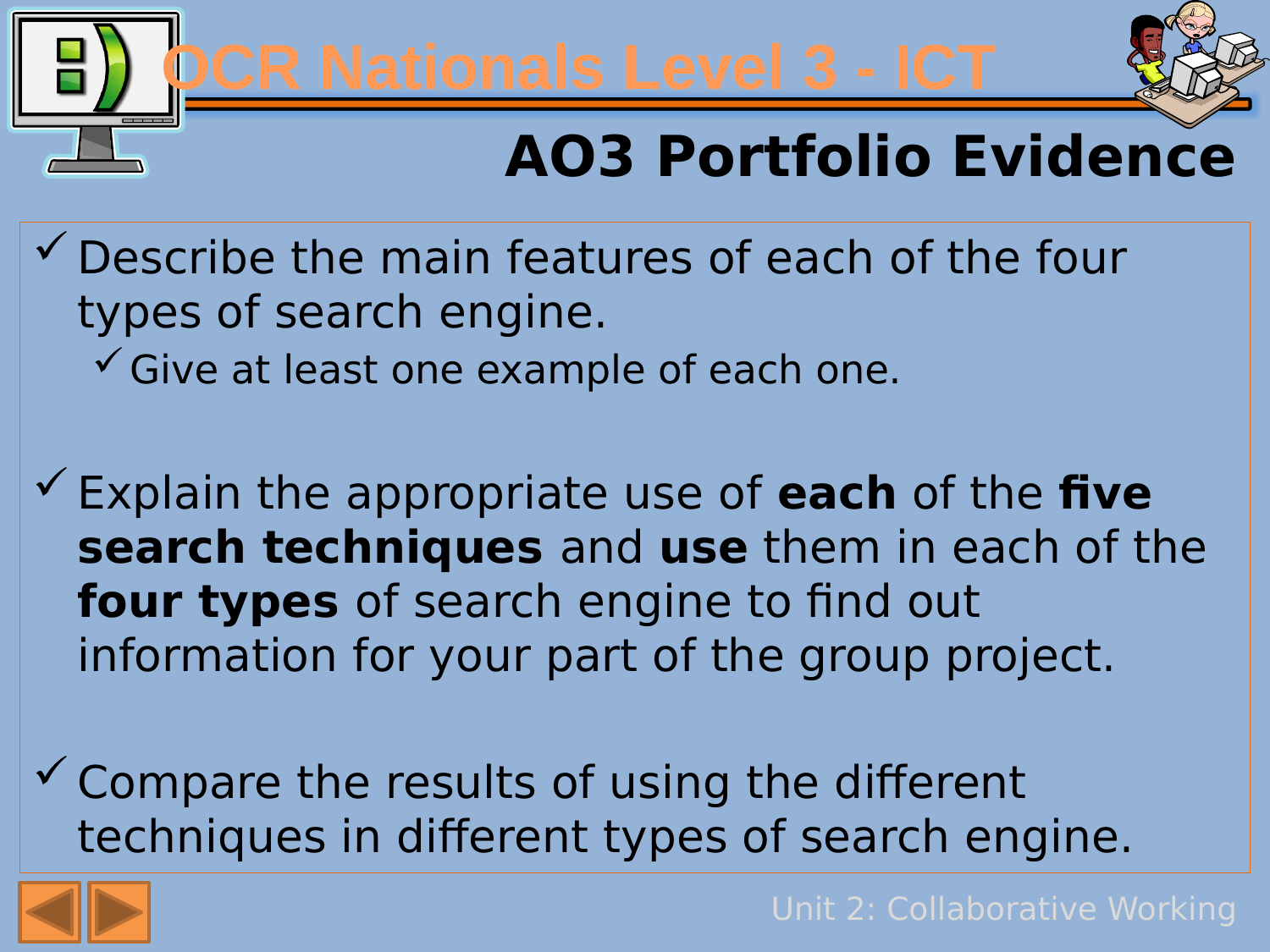

# AO3 Portfolio Evidence
Describe the main features of each of the four types of search engine.
Give at least one example of each one.

Explain the appropriate use of each of the five search techniques and use them in each of the four types of search engine to find out information for your part of the group project.

Compare the results of using the different techniques in different types of search engine.